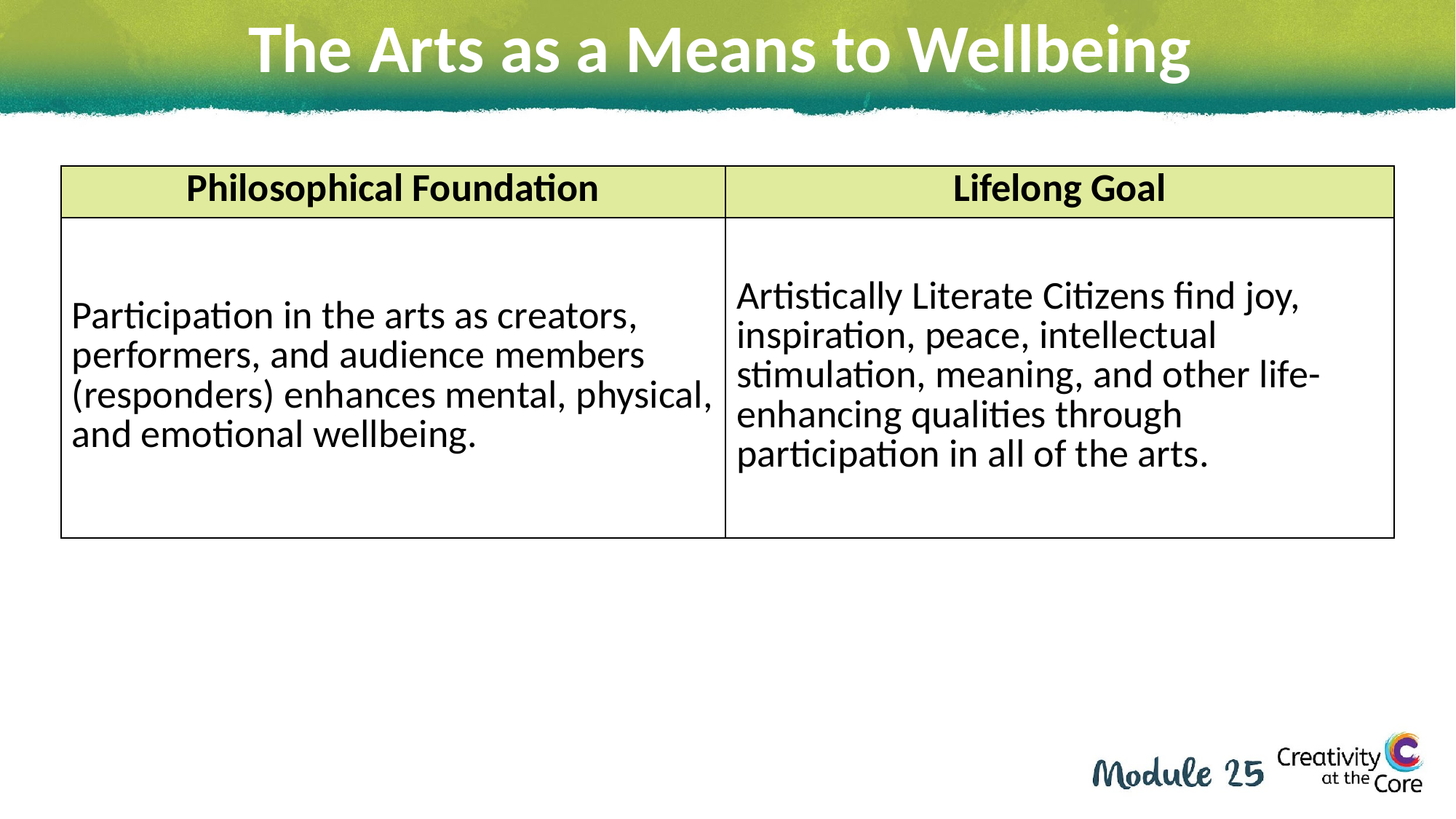

# The Arts as a Means to Wellbeing
| Philosophical Foundation | Lifelong Goal |
| --- | --- |
| Participation in the arts as creators, performers, and audience members (responders) enhances mental, physical, and emotional wellbeing. | Artistically Literate Citizens find joy, inspiration, peace, intellectual stimulation, meaning, and other life-enhancing qualities through participation in all of the arts. |
32